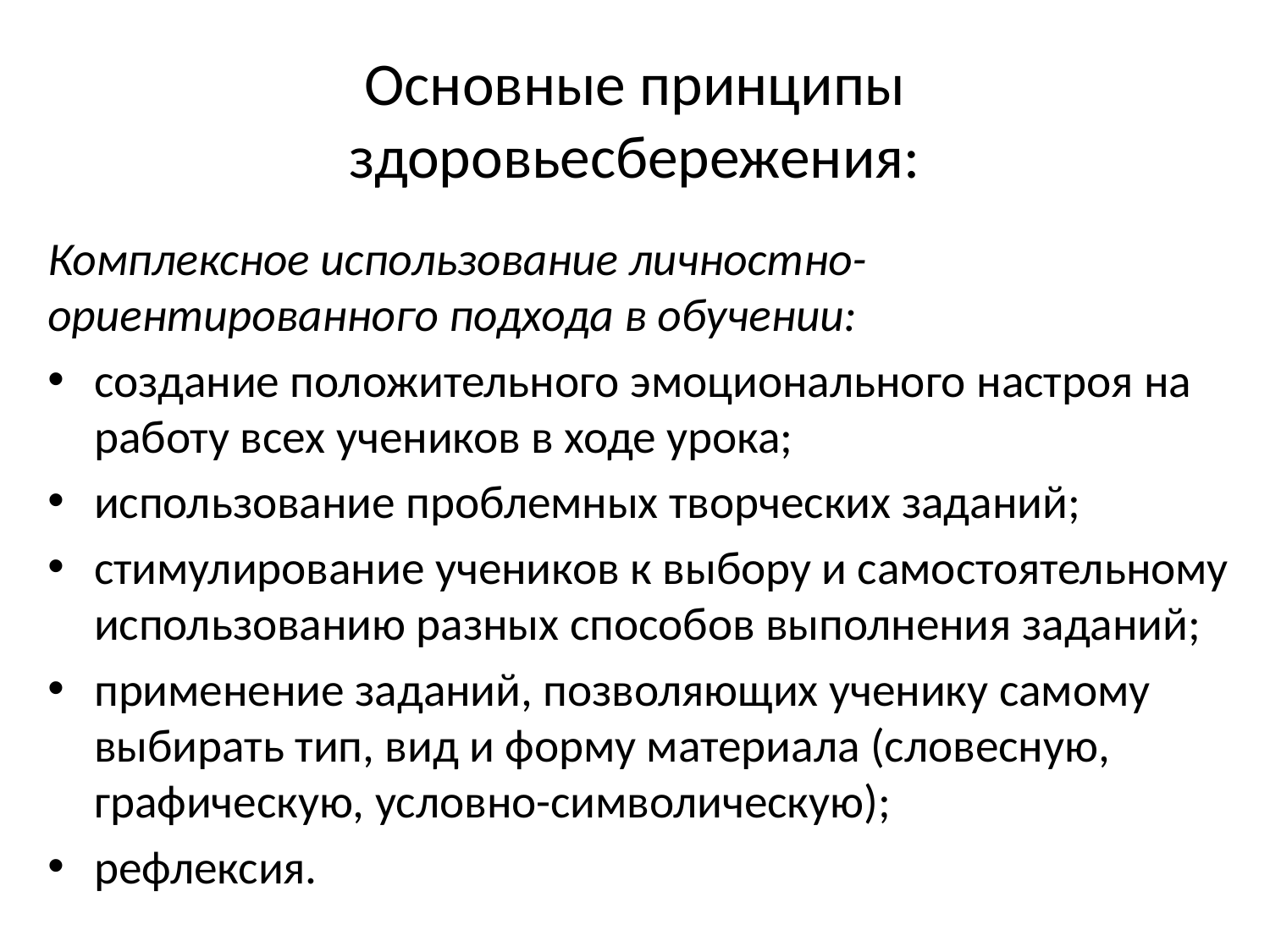

# Основные принципы здоровьесбережения:
Комплексное использование личностно-ориентированного подхода в обучении:
создание положительного эмоционального настроя на работу всех учеников в ходе урока;
использование проблемных творческих заданий;
стимулирование учеников к выбору и самостоятельному использованию разных способов выполнения заданий;
применение заданий, позволяющих ученику самому выбирать тип, вид и форму материала (словесную, графическую, условно-символическую);
рефлексия.